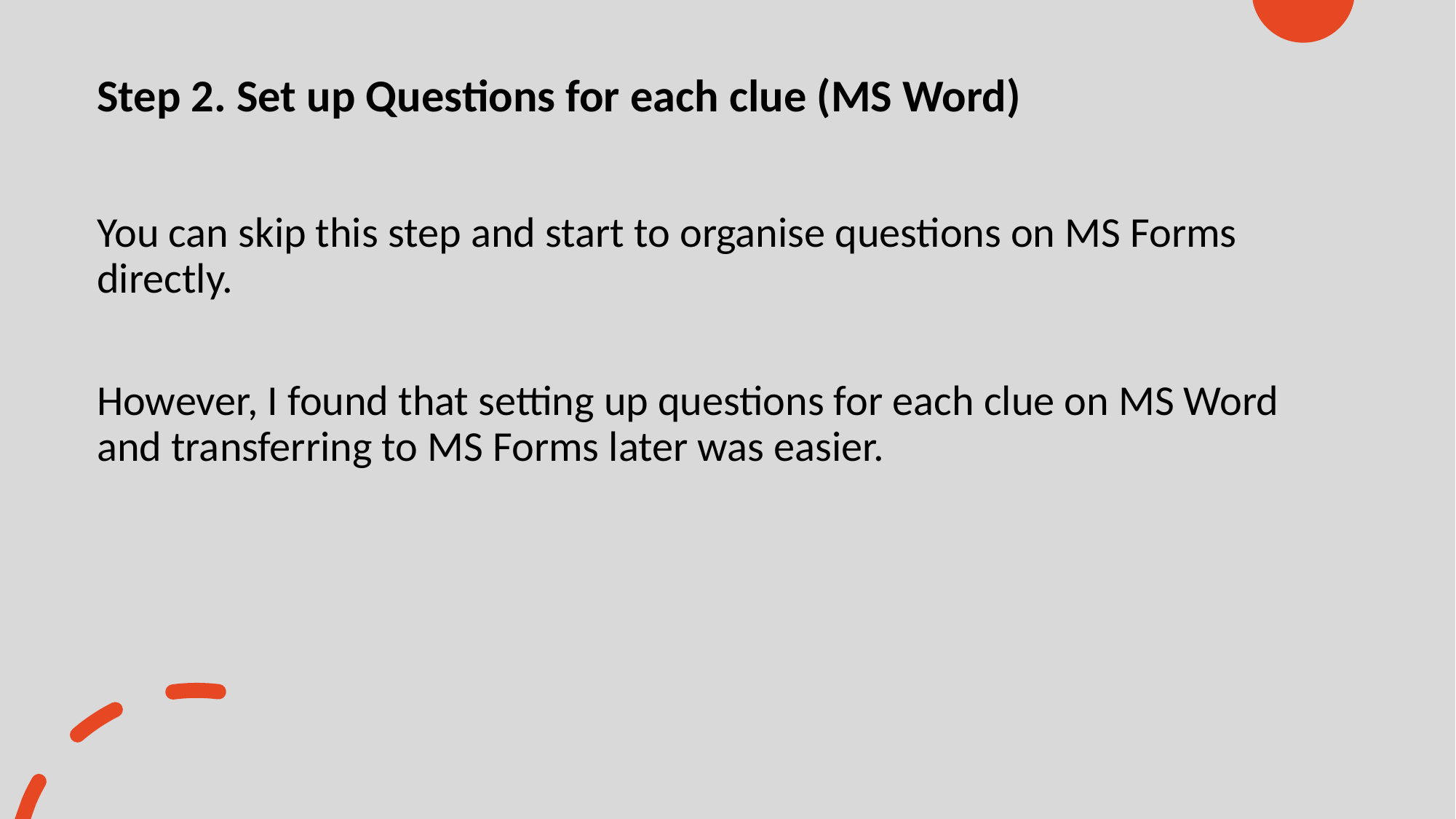

Step 2. Set up Questions for each clue (MS Word)

You can skip this step and start to organise questions on MS Forms directly.

However, I found that setting up questions for each clue on MS Word and transferring to MS Forms later was easier.